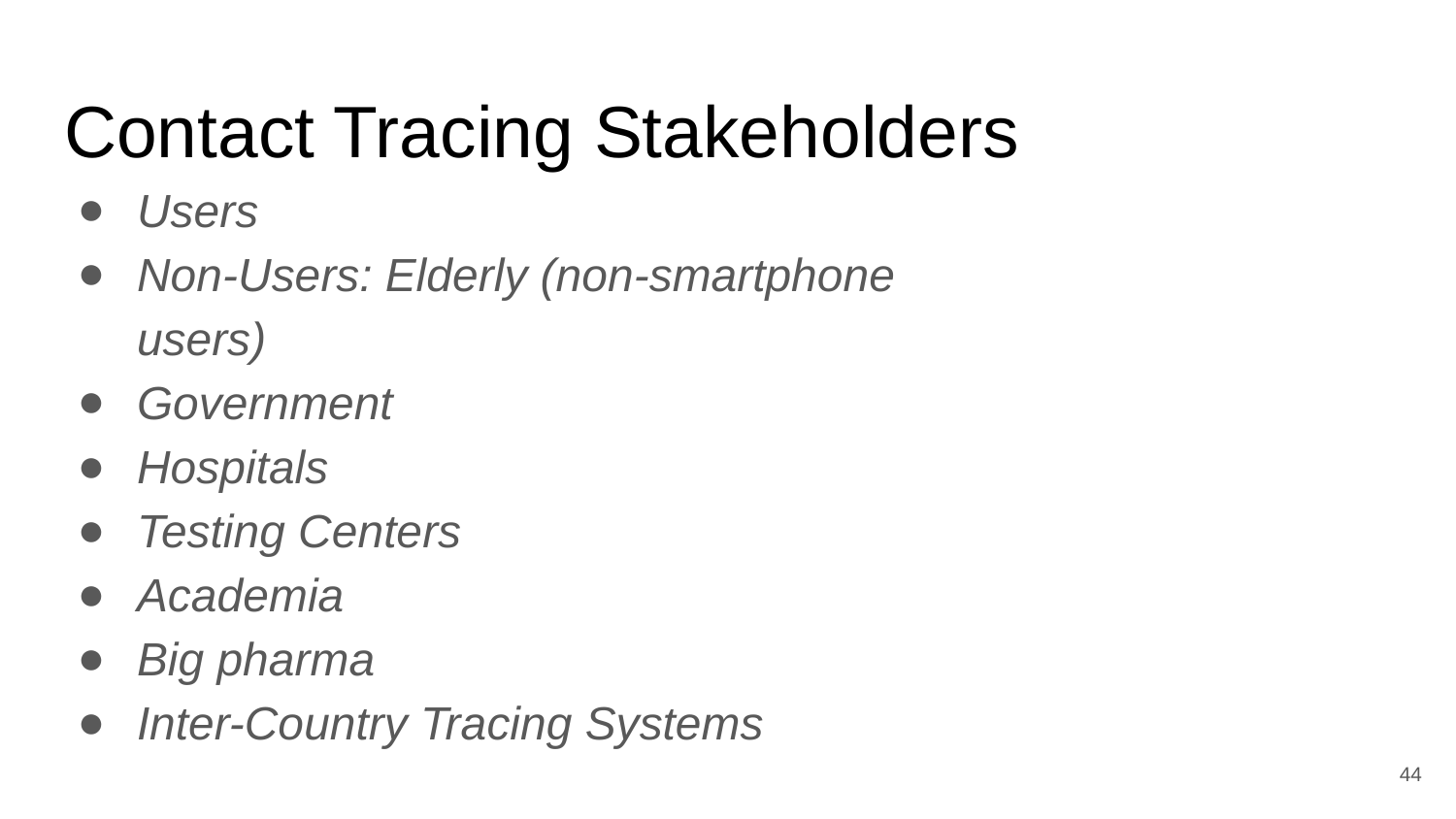

# Contact Tracing Stakeholders

Users
Non-Users: Elderly (non-smartphone users)
Government
Hospitals
Testing Centers
Academia
Big pharma
Inter-Country Tracing Systems
44